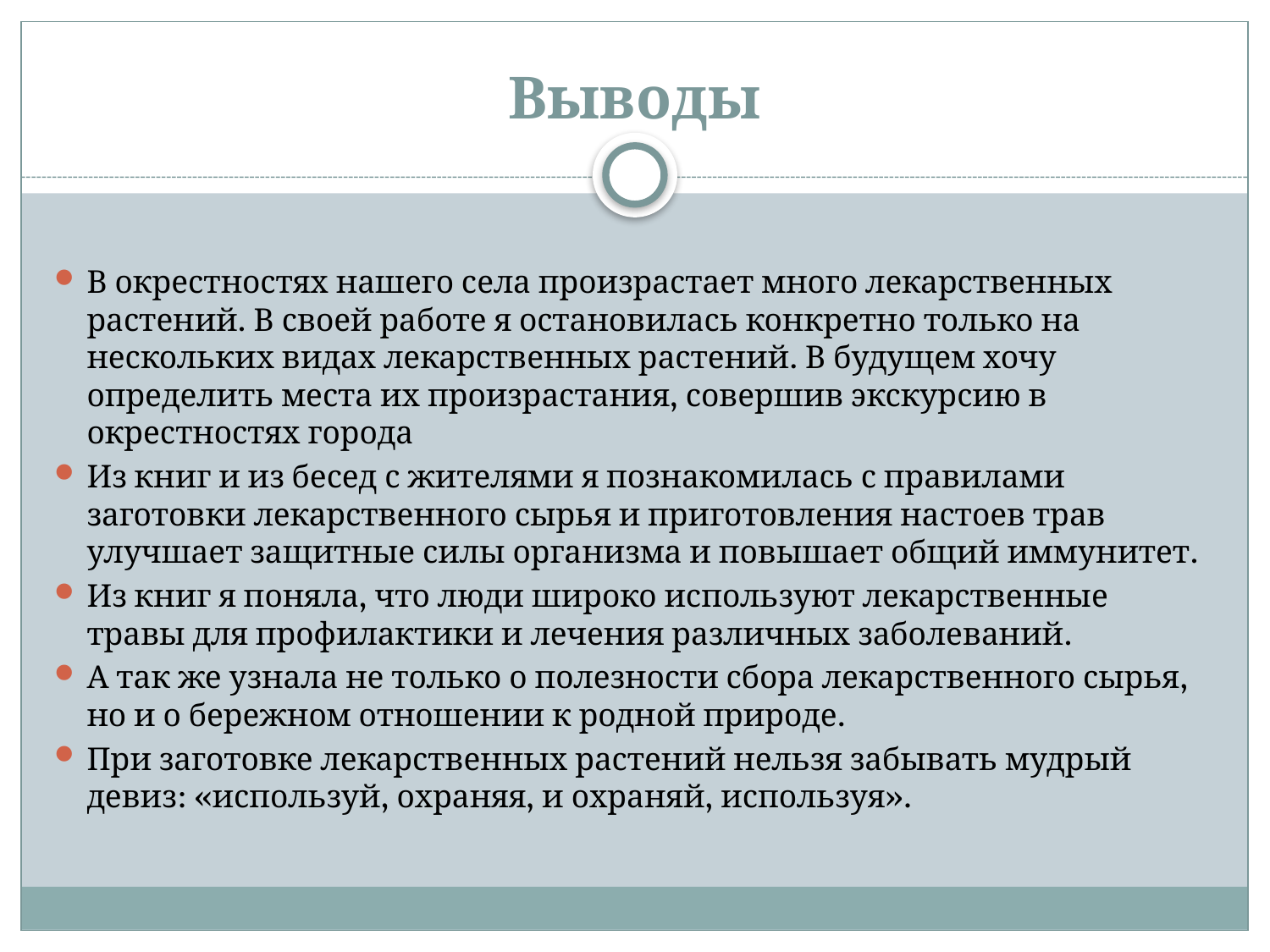

# Выводы

В окрестностях нашего села произрастает много лекарственных растений. В своей работе я остановилась конкретно только на нескольких видах лекарственных растений. В будущем хочу определить места их произрастания, совершив экскурсию в окрестностях города
Из книг и из бесед с жителями я познакомилась с правилами заготовки лекарственного сырья и приготовления настоев трав улучшает защитные силы организма и повышает общий иммунитет.
Из книг я поняла, что люди широко используют лекарственные травы для профилактики и лечения различных заболеваний.
А так же узнала не только о полезности сбора лекарственного сырья, но и о бережном отношении к родной природе.
При заготовке лекарственных растений нельзя забывать мудрый девиз: «используй, охраняя, и охраняй, используя».